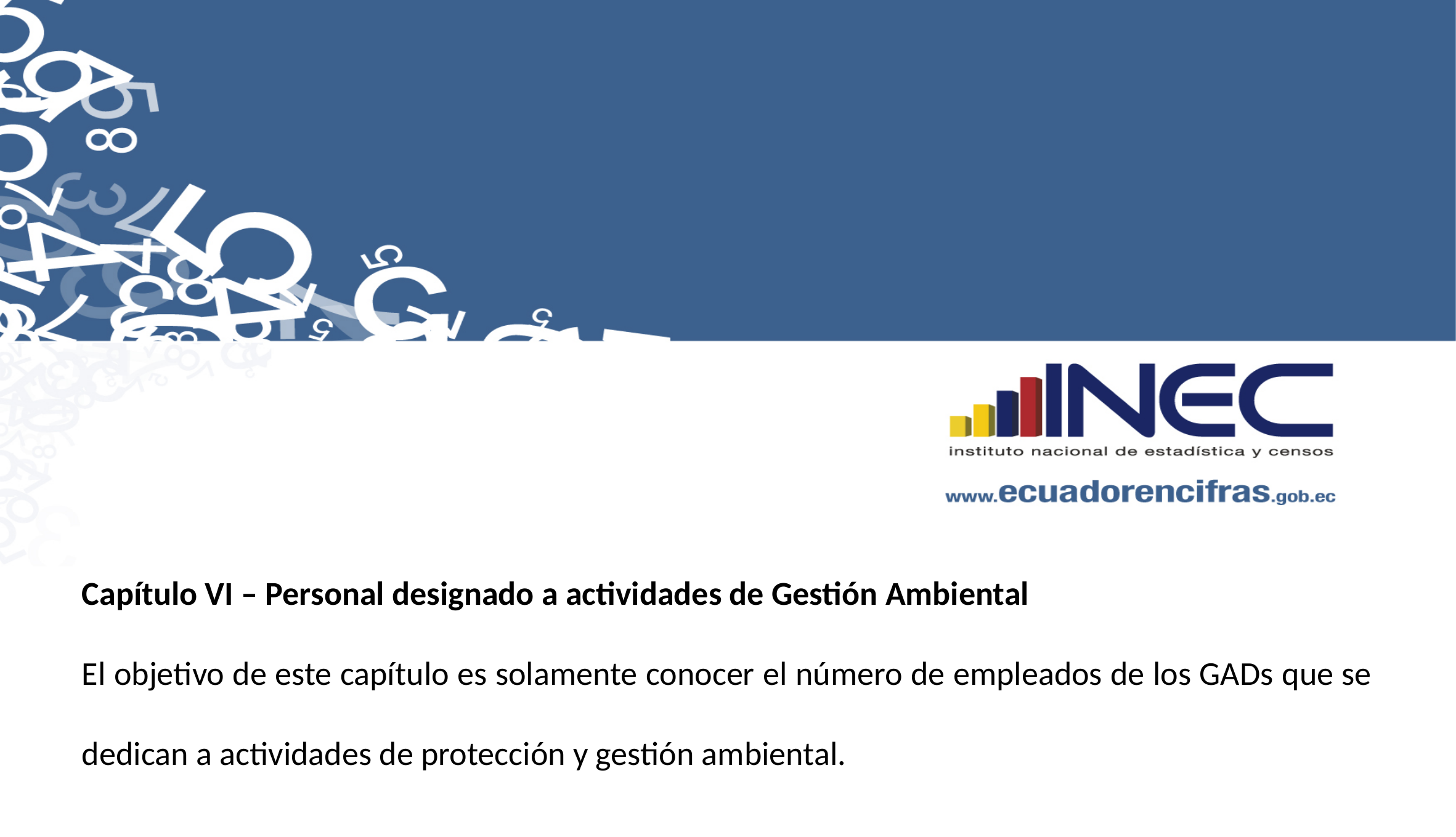

Capítulo VI – Personal designado a actividades de Gestión Ambiental
El objetivo de este capítulo es solamente conocer el número de empleados de los GADs que se dedican a actividades de protección y gestión ambiental.